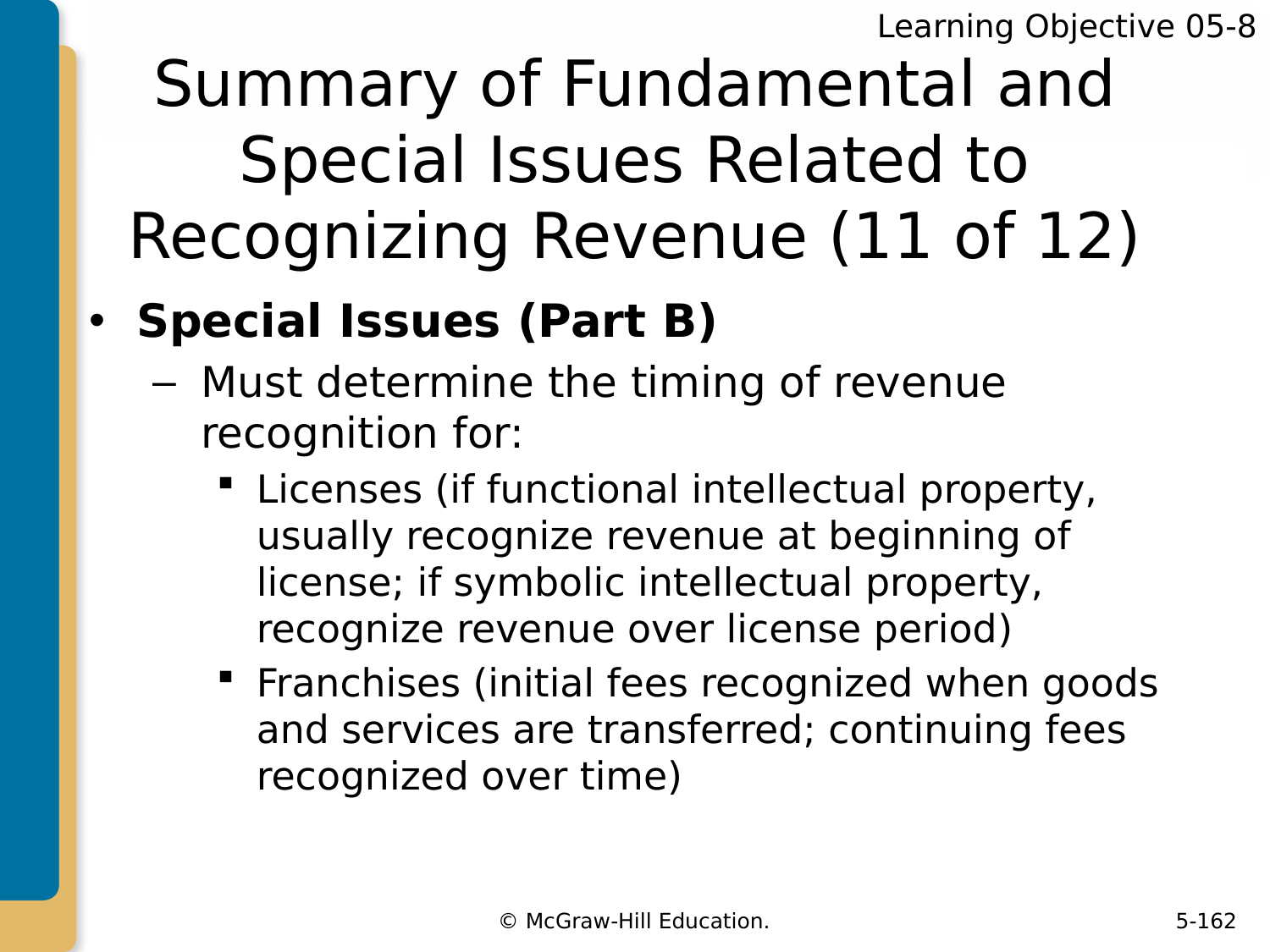

Learning Objective 05-8
# Summary of Fundamental and Special Issues Related to Recognizing Revenue (11 of 12)
Special Issues (Part B)
Must determine the timing of revenue recognition for:
Licenses (if functional intellectual property, usually recognize revenue at beginning of license; if symbolic intellectual property, recognize revenue over license period)
Franchises (initial fees recognized when goods and services are transferred; continuing fees recognized over time)